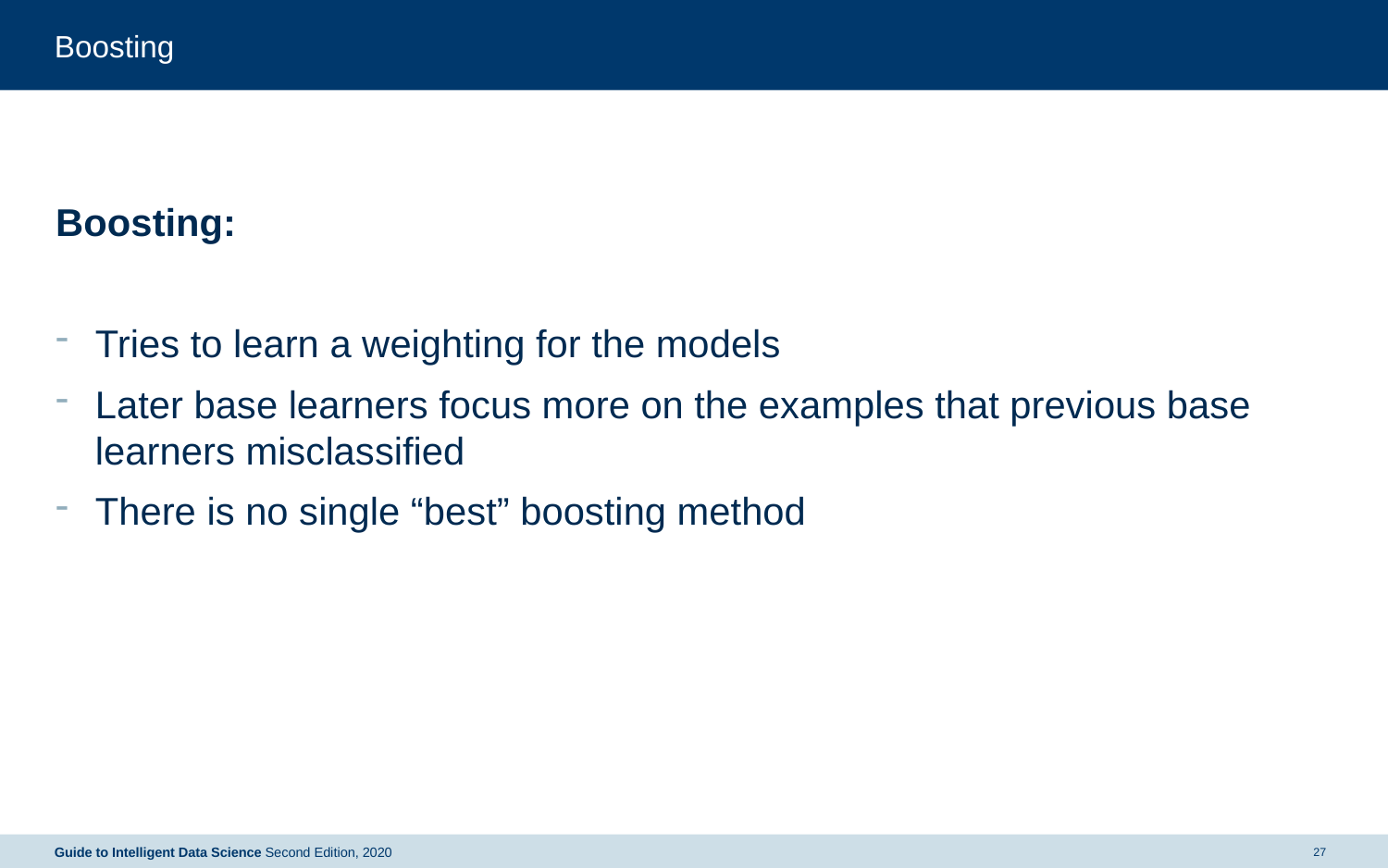

# Boosting

Boosting:

Tries to learn a weighting for the models
Later base learners focus more on the examples that previous base learners misclassified
There is no single “best” boosting method
Guide to Intelligent Data Science Second Edition, 2020
27